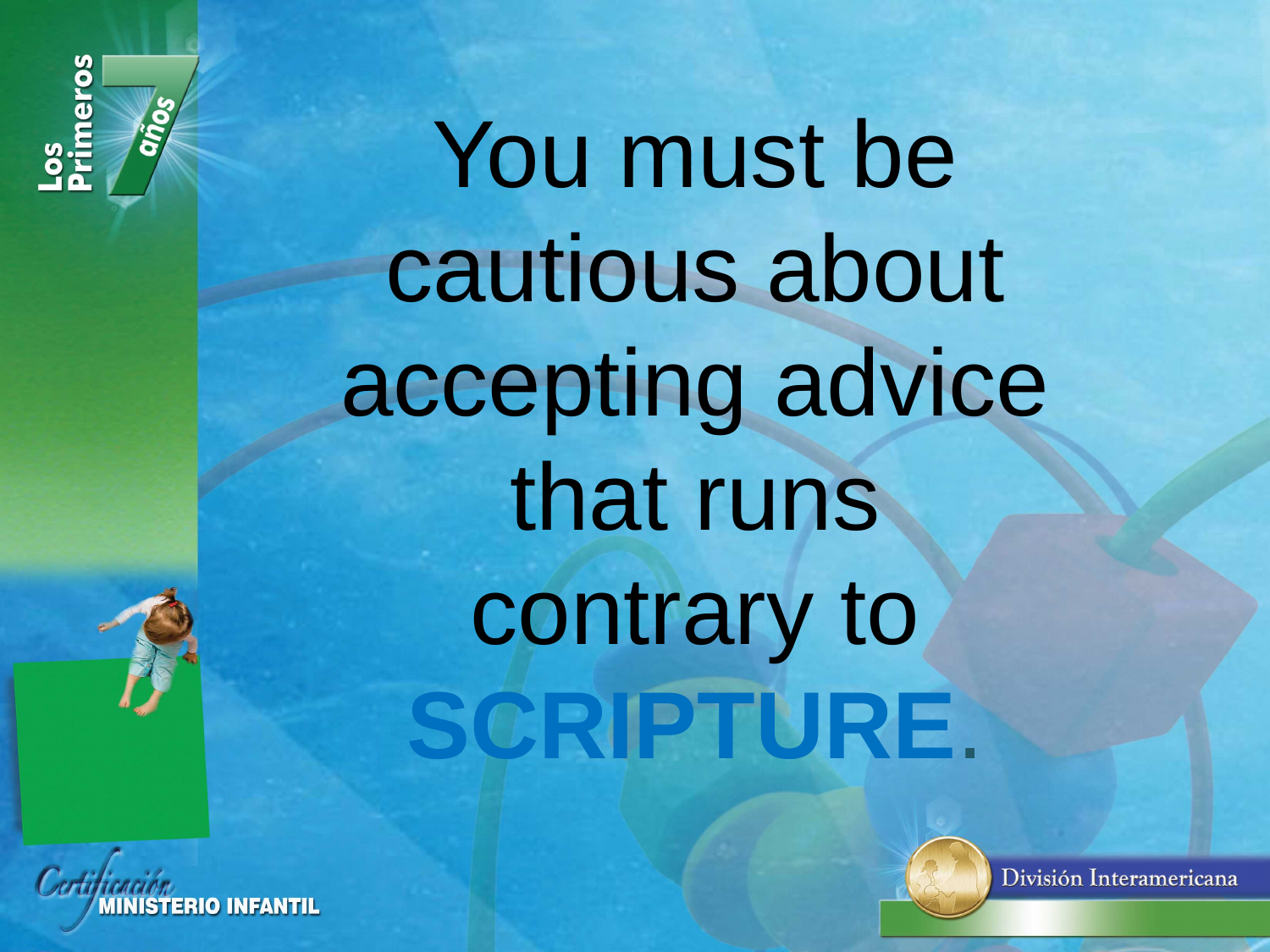

You must be cautious about accepting advice that runs contrary to SCRIPTURE.